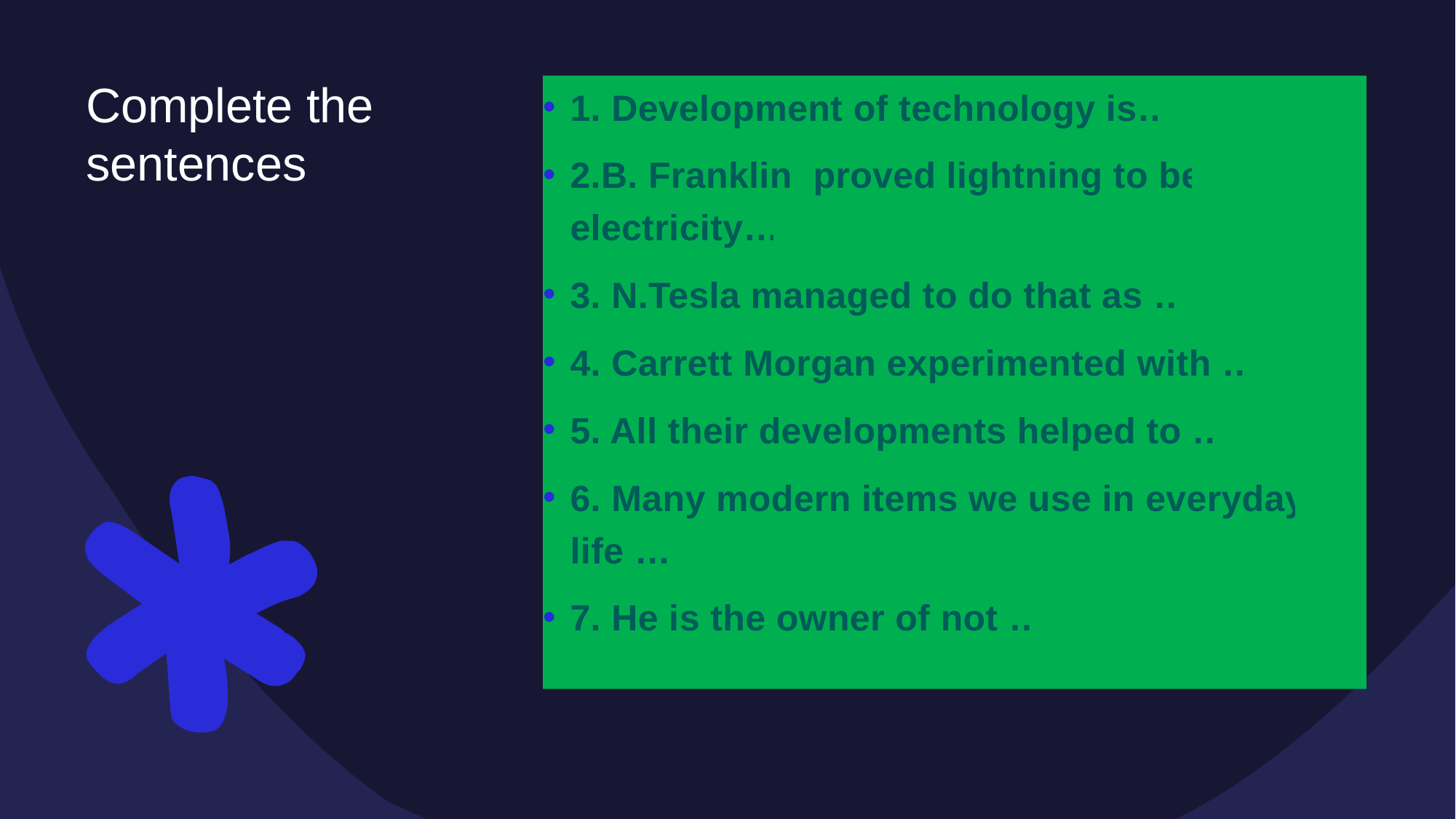

# Complete the sentences
1. Development of technology is…
2.B. Franklin  proved lightning to be electricity…
3. N.Tesla managed to do that as …
4. Carrett Morgan experimented with …
5. All their developments helped to …
6. Many modern items we use in everyday life …
7. He is the owner of not …